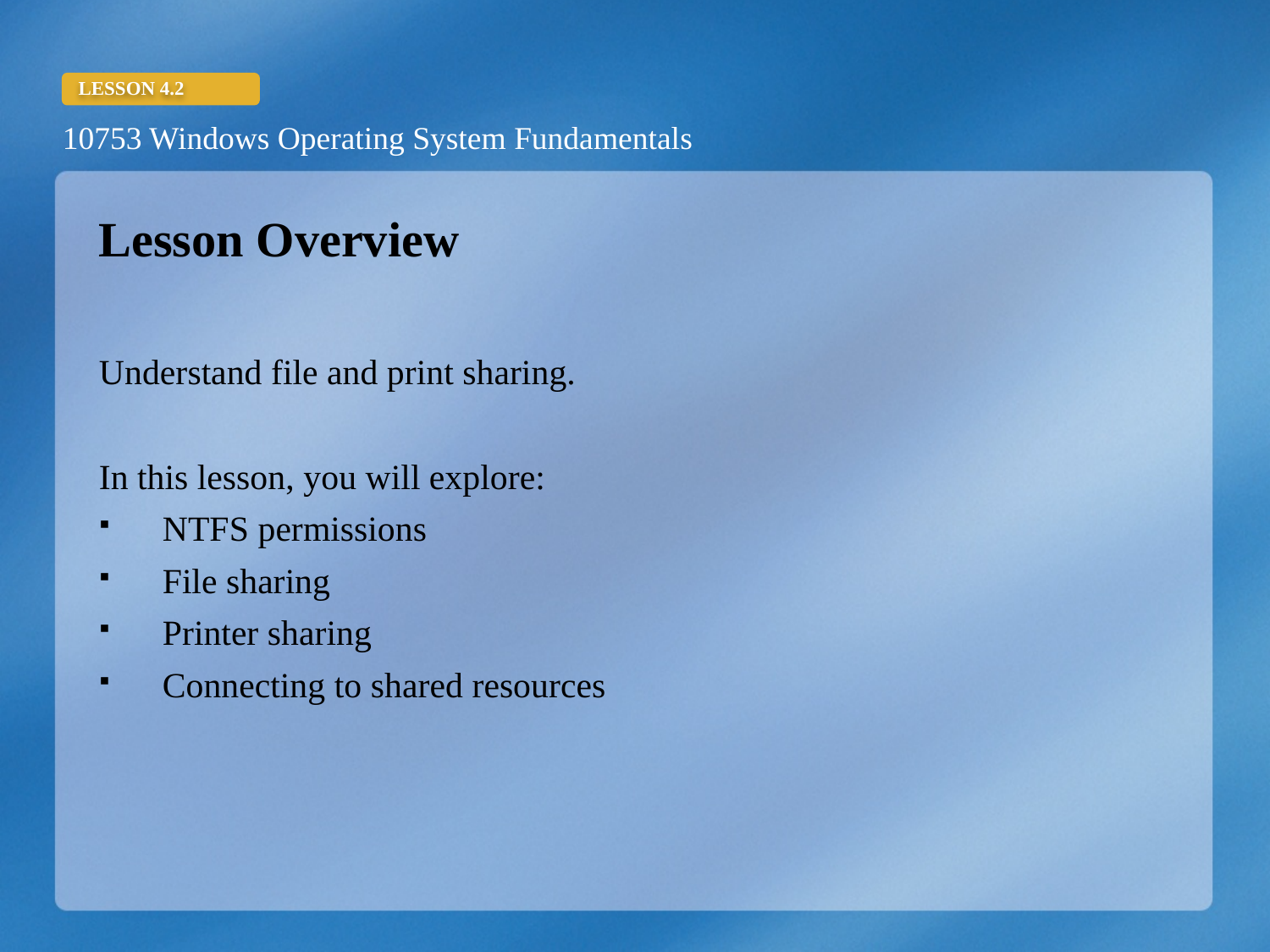

Lesson Overview

Understand file and print sharing.

In this lesson, you will explore:
NTFS permissions
File sharing
Printer sharing
Connecting to shared resources